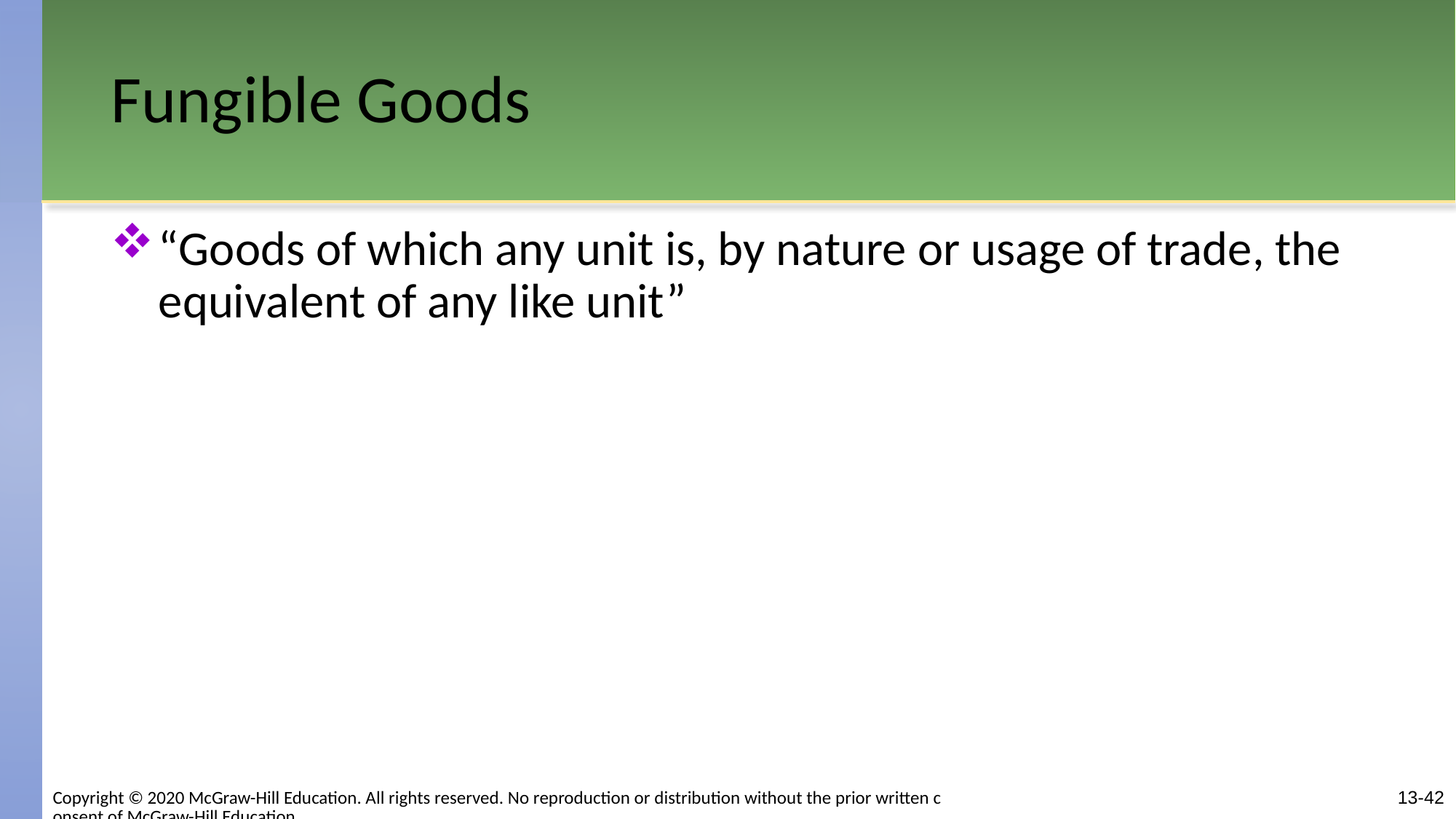

# Fungible Goods
“Goods of which any unit is, by nature or usage of trade, the equivalent of any like unit”

Copyright © 2020 McGraw-Hill Education. All rights reserved. No reproduction or distribution without the prior written consent of McGraw-Hill Education.
13-42